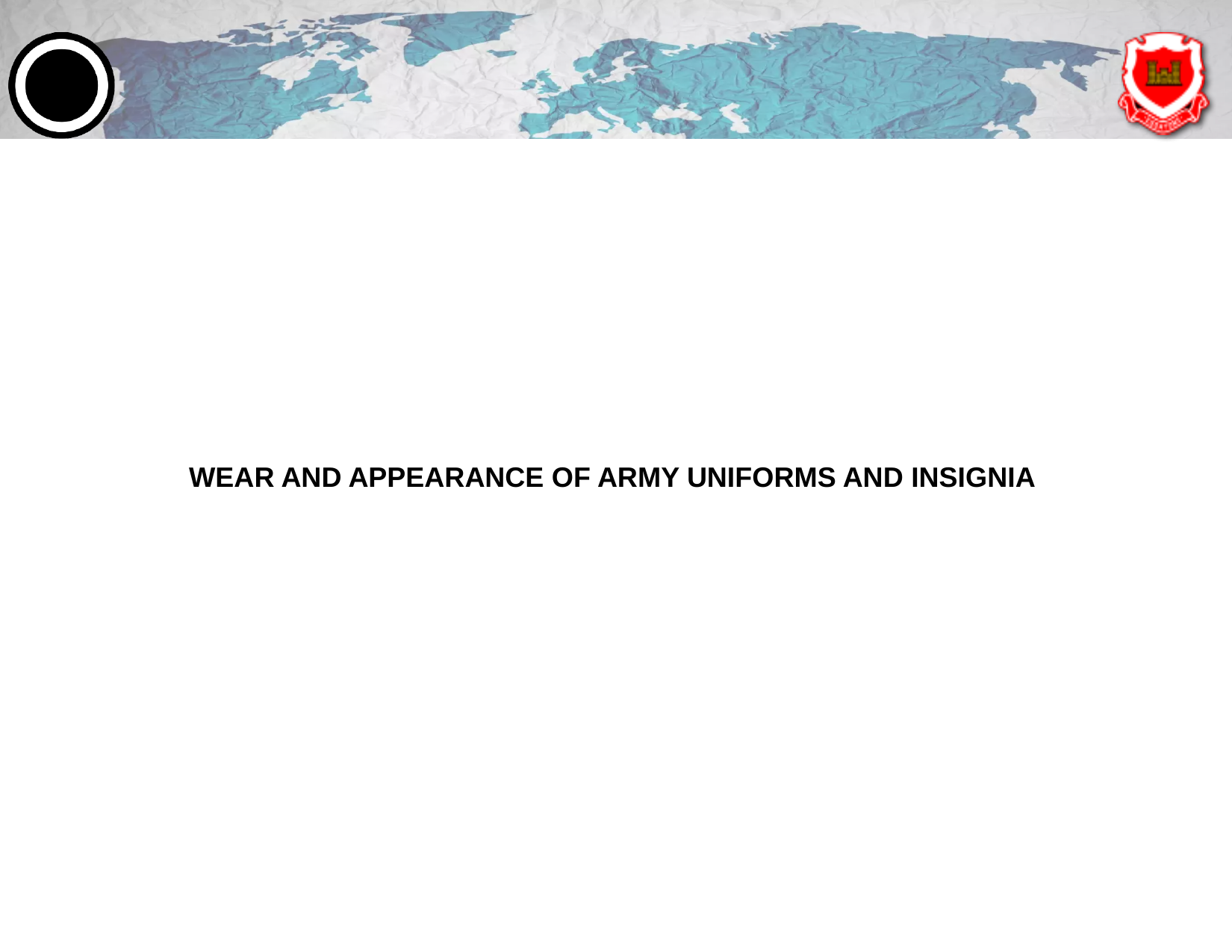

# WEAR AND APPEARANCE OF ARMY UNIFORMS AND INSIGNIA